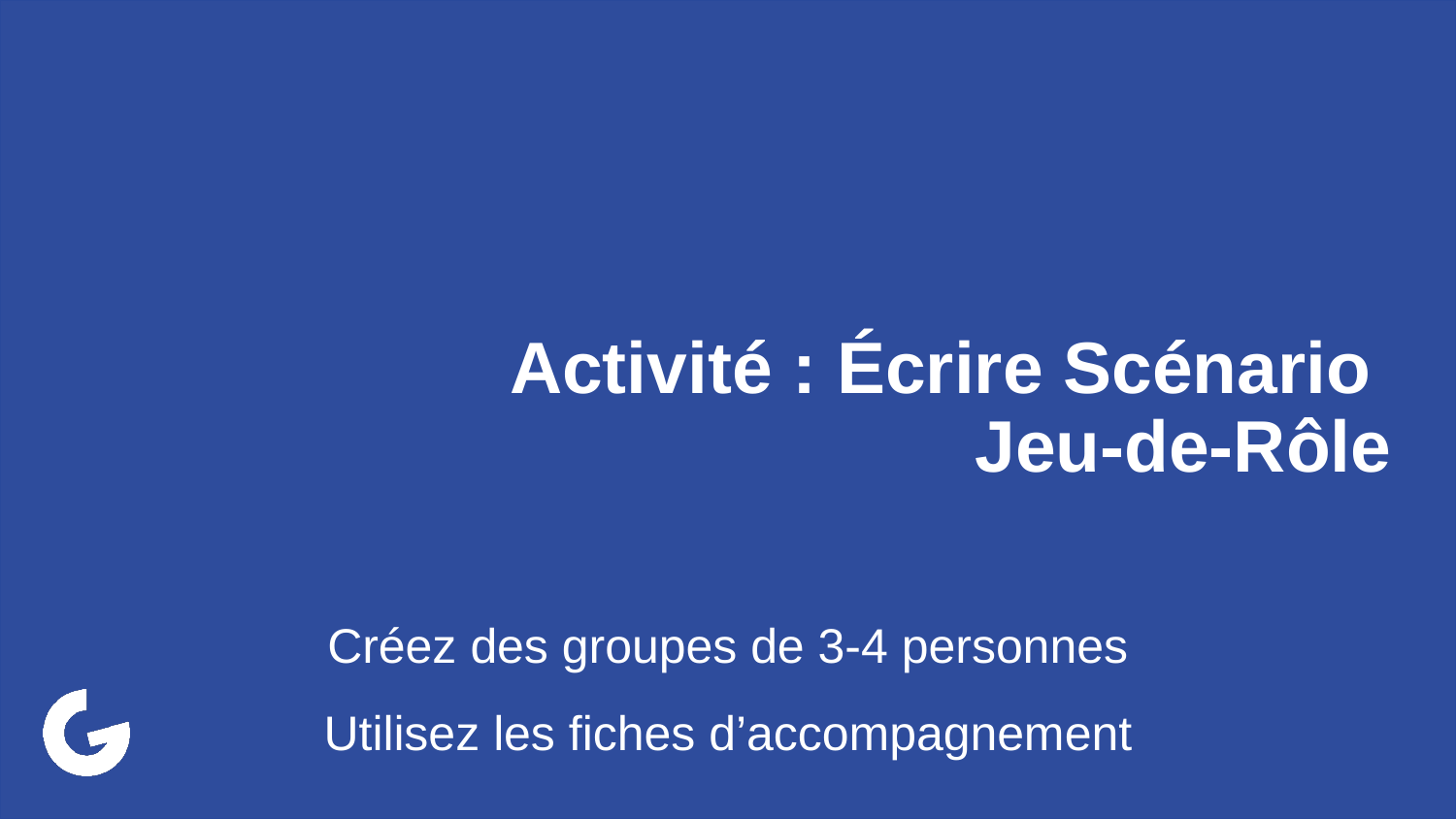

# Activité : Écrire Scénario Jeu-de-Rôle
Créez des groupes de 3-4 personnes
Utilisez les fiches d’accompagnement